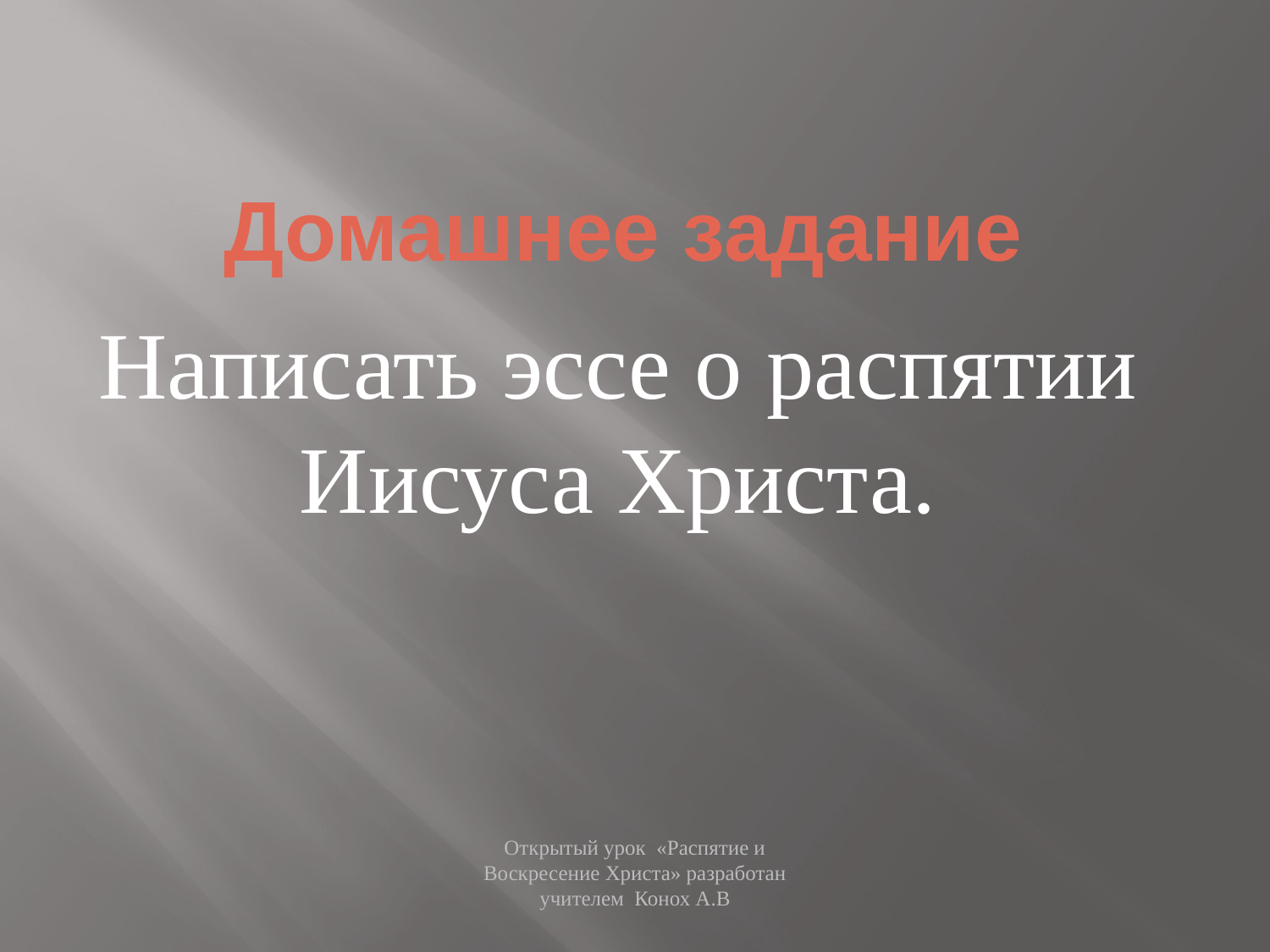

# Домашнее задание
Написать эссе о распятии Иисуса Христа.
Открытый урок  «Распятие и Воскресение Христа» разработан учителем  Конох А.В